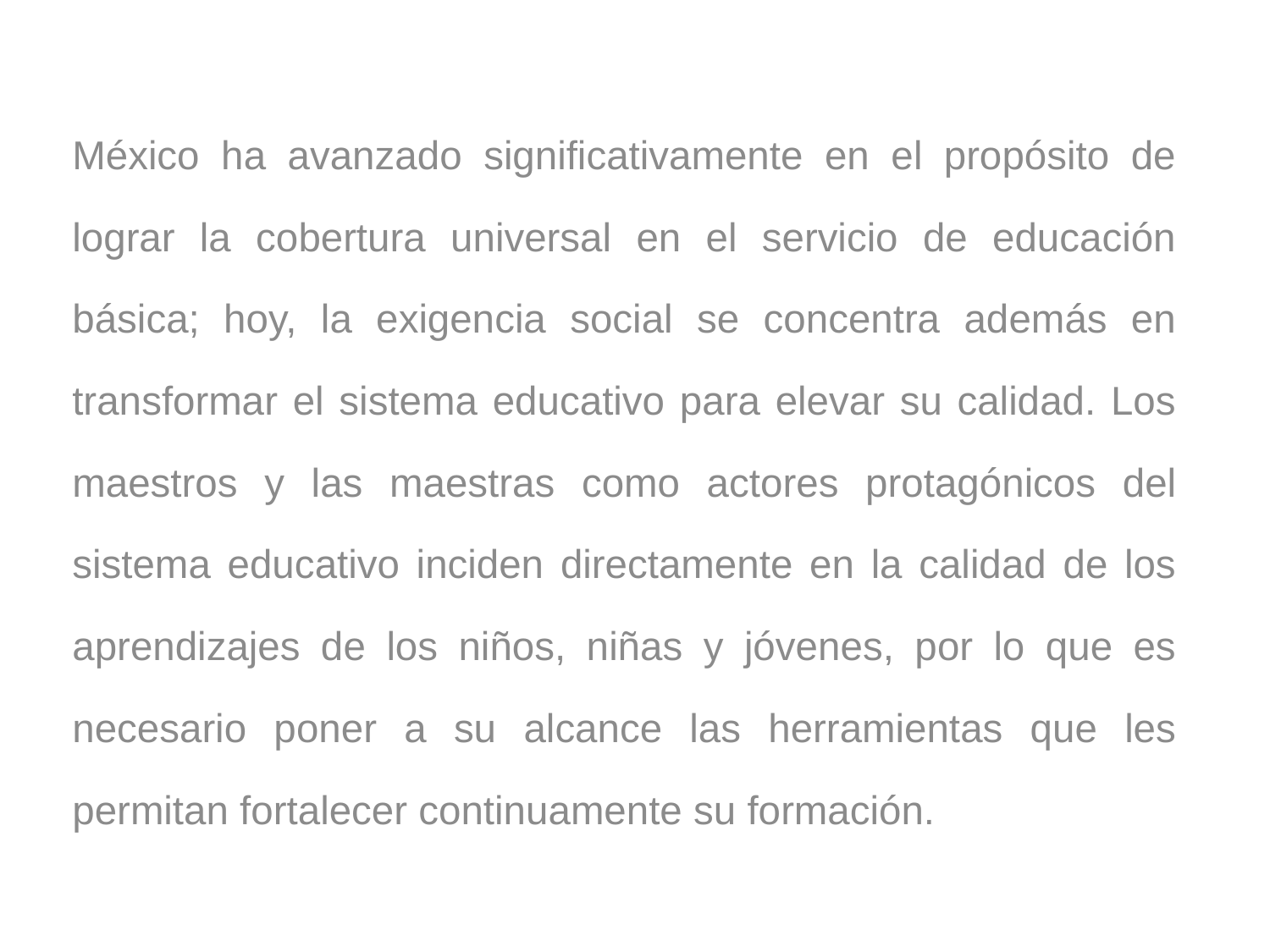

México ha avanzado significativamente en el propósito de lograr la cobertura universal en el servicio de educación básica; hoy, la exigencia social se concentra además en transformar el sistema educativo para elevar su calidad. Los maestros y las maestras como actores protagónicos del sistema educativo inciden directamente en la calidad de los aprendizajes de los niños, niñas y jóvenes, por lo que es necesario poner a su alcance las herramientas que les permitan fortalecer continuamente su formación.